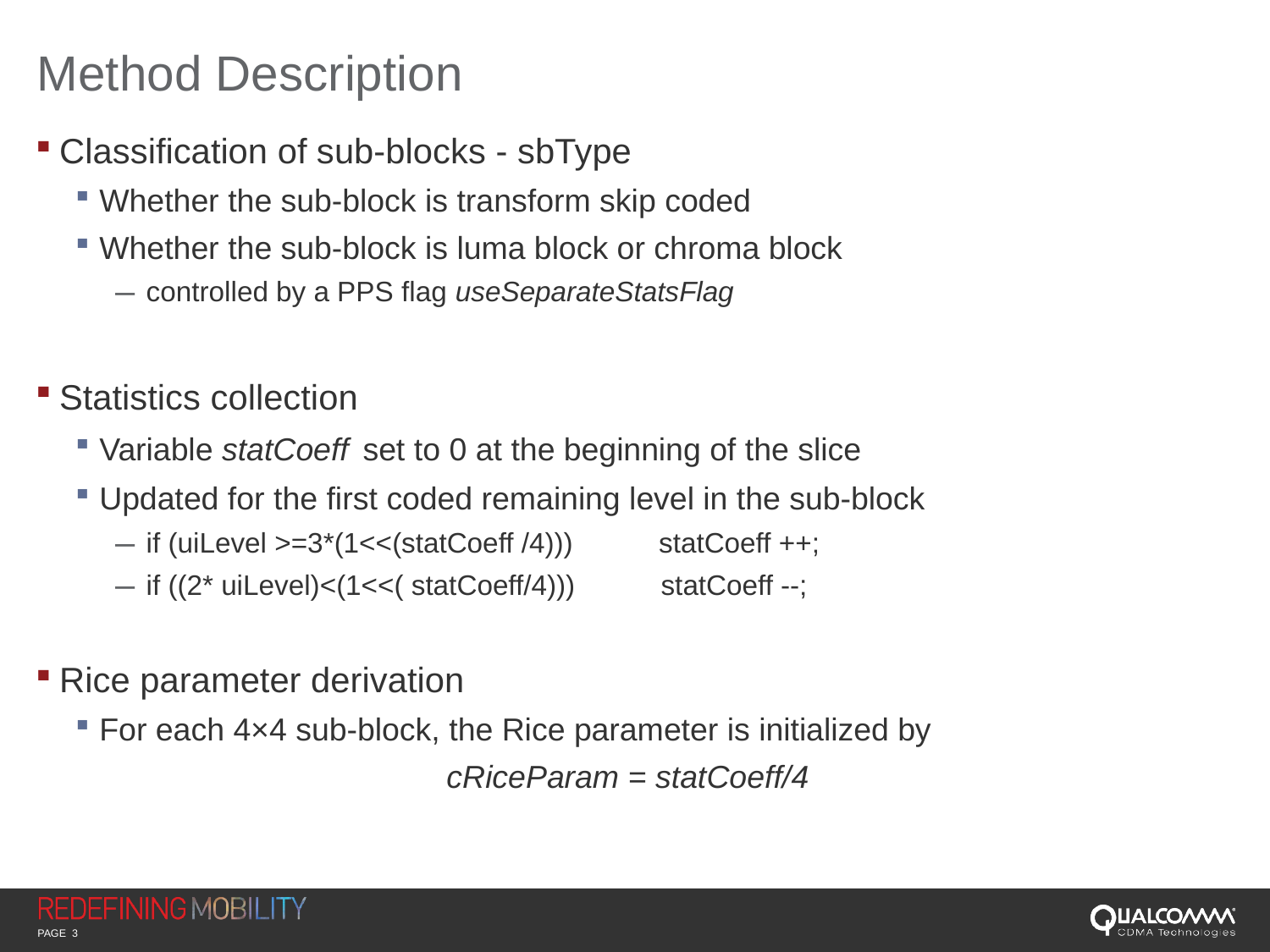

# Method Description
Classification of sub-blocks - sbType
Whether the sub-block is transform skip coded
Whether the sub-block is luma block or chroma block
controlled by a PPS flag useSeparateStatsFlag

Statistics collection
Variable statCoeff  set to 0 at the beginning of the slice
Updated for the first coded remaining level in the sub-block
if (uiLevel >=3*(1<<(statCoeff /4)))           statCoeff ++;
if ((2* uiLevel)<(1<<( statCoeff/4)))           statCoeff --;

Rice parameter derivation
For each 4×4 sub-block, the Rice parameter is initialized by
cRiceParam = statCoeff/4